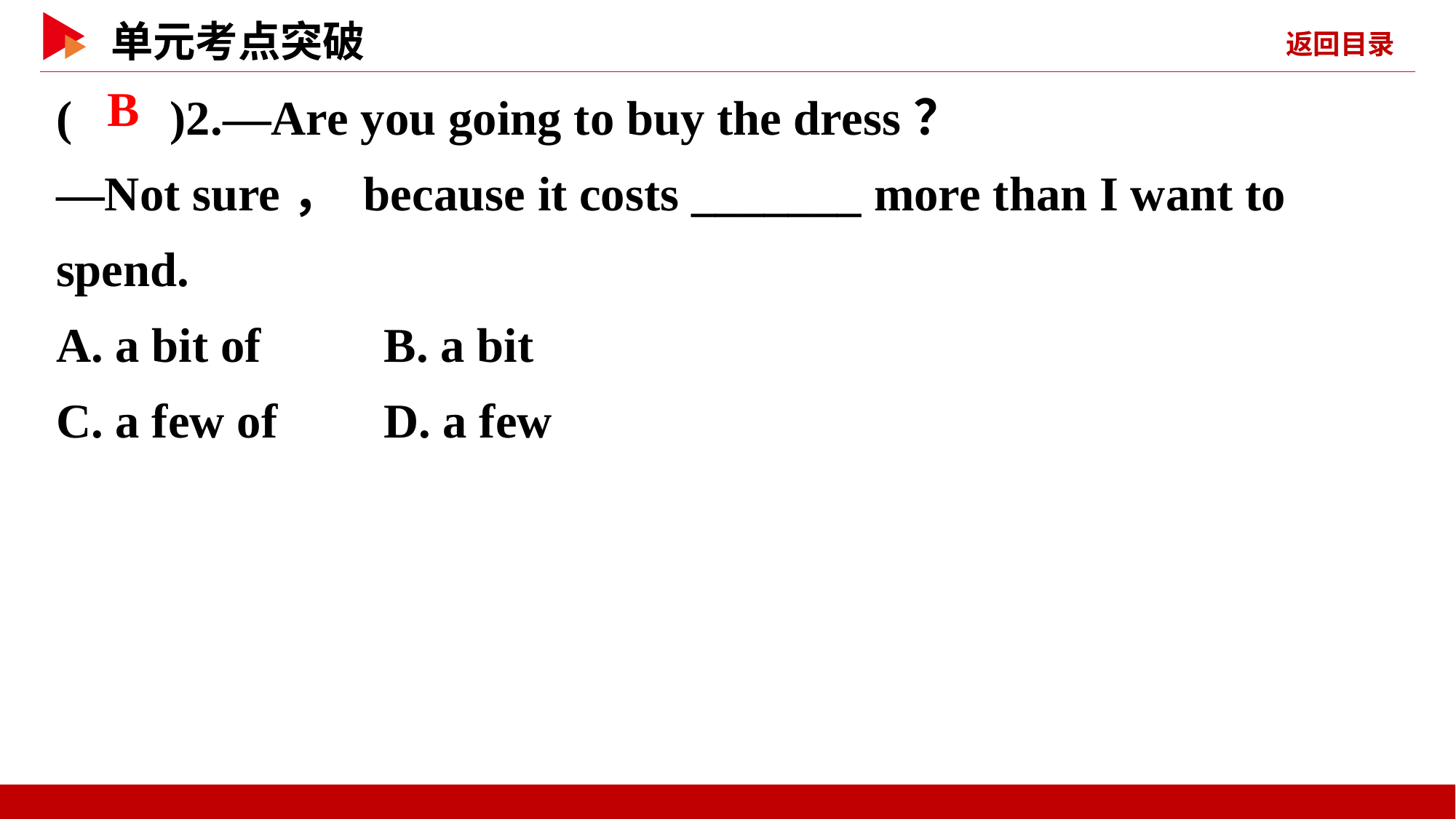

(        )2.—Are you going to buy the dress？
—Not sure， because it costs _______ more than I want to spend.
A. a bit of	         B. a bit
C. a few of	D. a few
   B